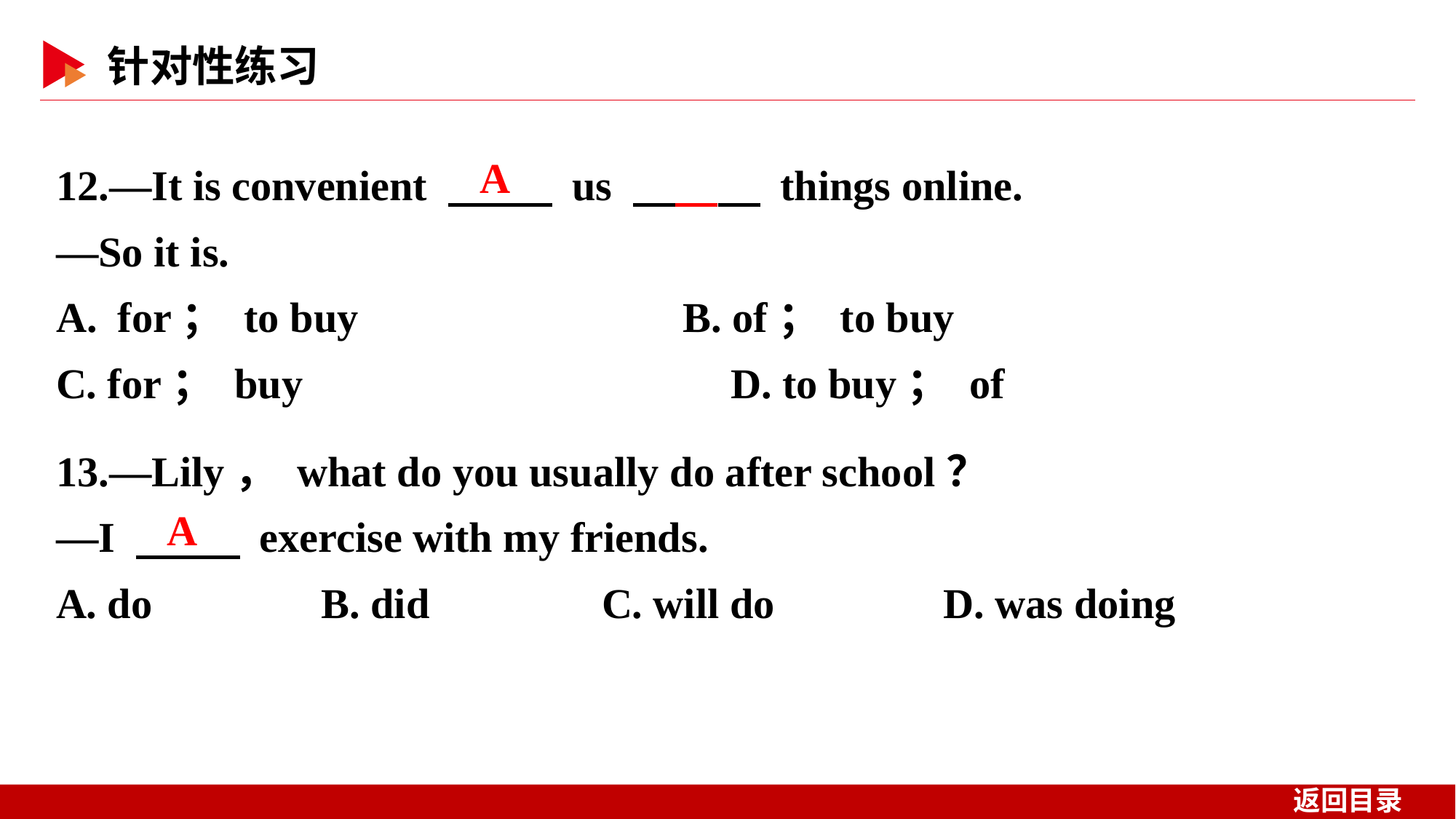

12.—It is convenient 　  　 us 　　　 things online.
—So it is.
for； to buy　                	 B. of； to buy
C. for； buy　               		 D. to buy； of
A
13.—Lily， what do you usually do after school？
—I 　  　 exercise with my friends.
A. do                B. did		C. will do                D. was doing
A